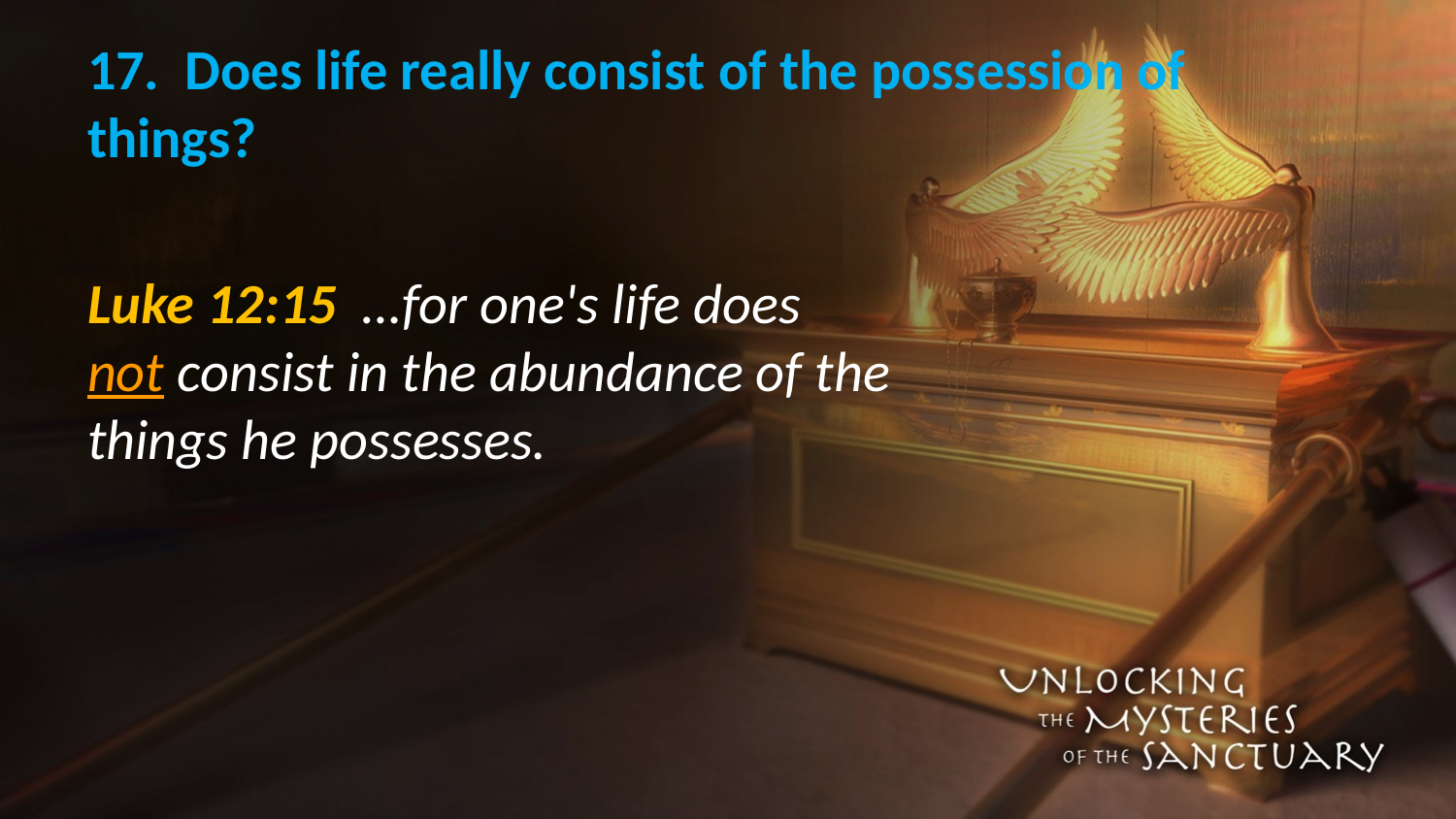

# 17.  Does life really consist of the possession of things?

Luke 12:15  …for one's life does not consist in the abundance of the things he possesses.